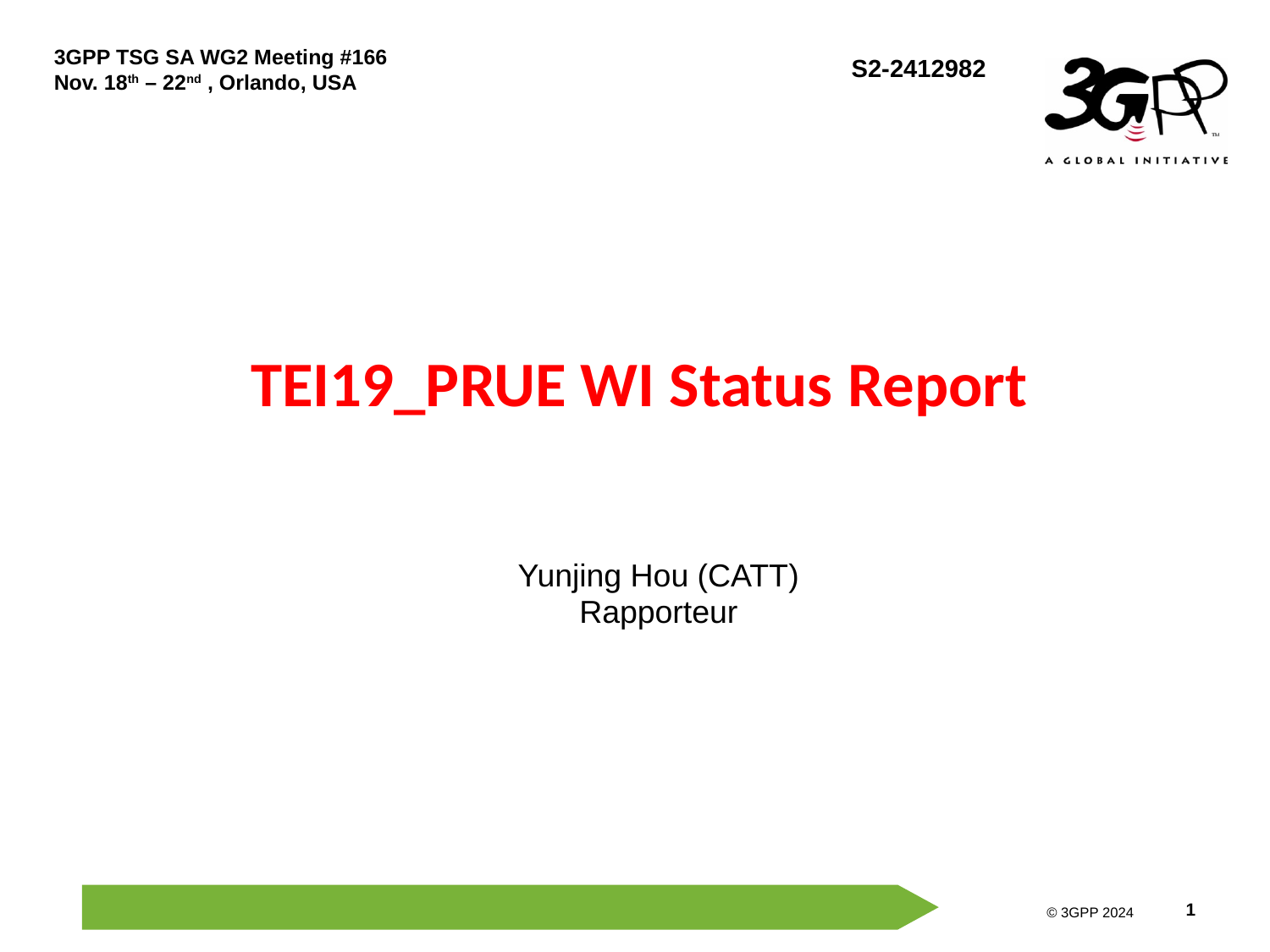

# TEI19_PRUE WI Status Report
Yunjing Hou (CATT)
Rapporteur